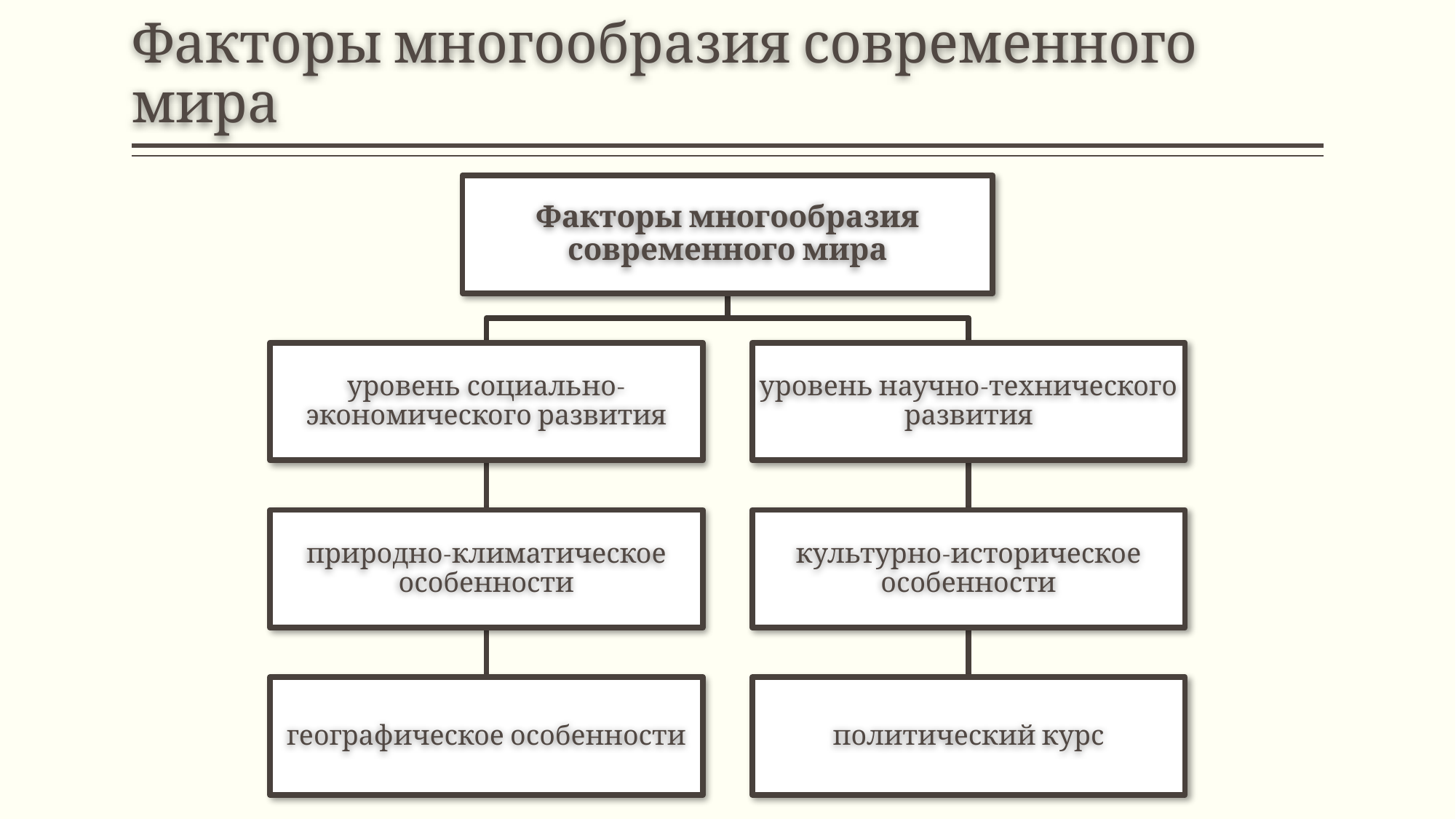

# Факторы многообразия современного мира

Факторы многообразия современного мира

уровень социально-экономического развития

уровень научно-технического развития

природно-климатическое особенности

культурно-историческое особенности

географическое особенности

политический курс